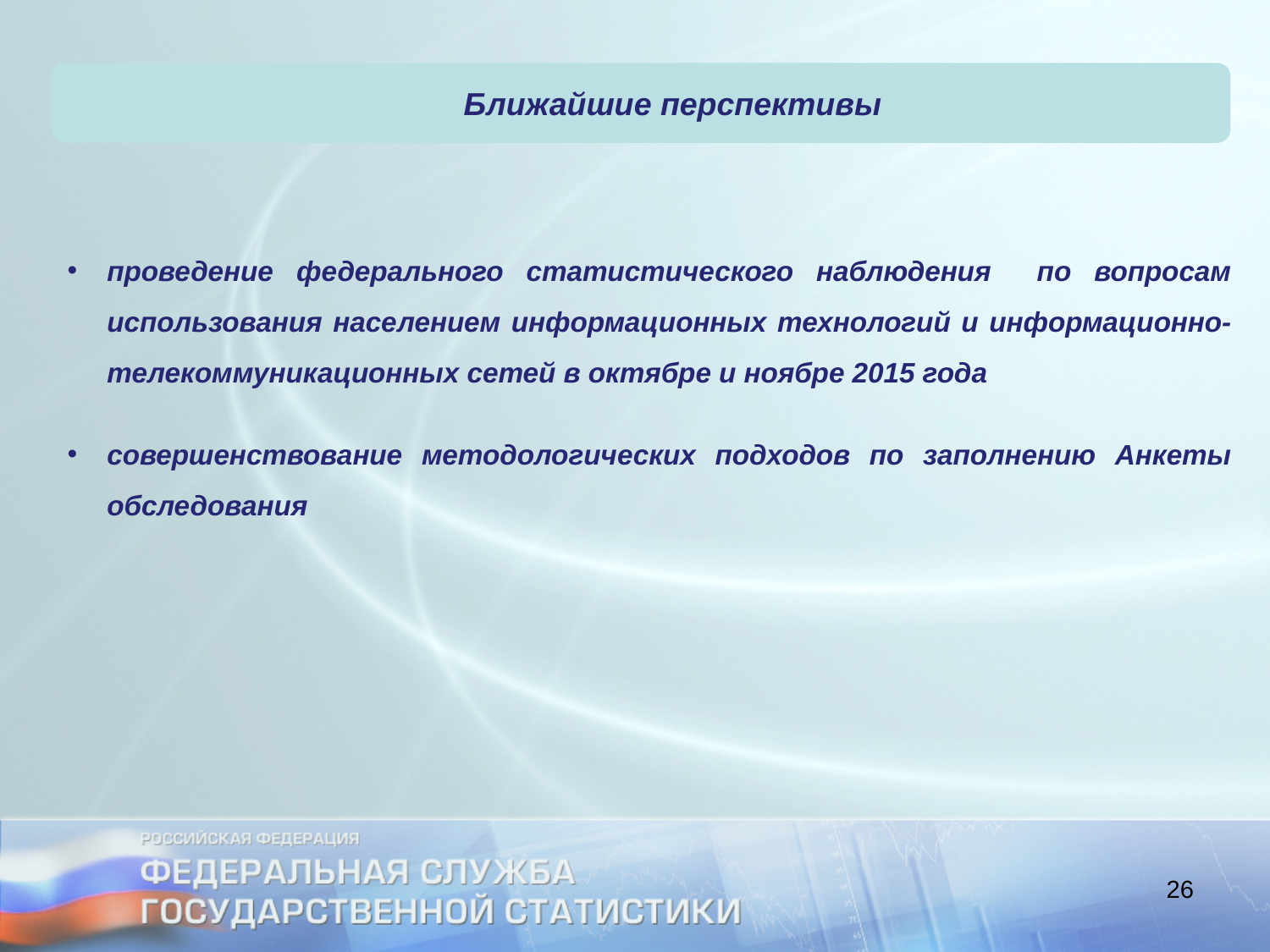

Ближайшие перспективы

проведение федерального статистического наблюдения  по вопросам использования населением информационных технологий и информационно-телекоммуникационных сетей в октябре и ноябре 2015 года
совершенствование методологических подходов по заполнению Анкеты обследования

26